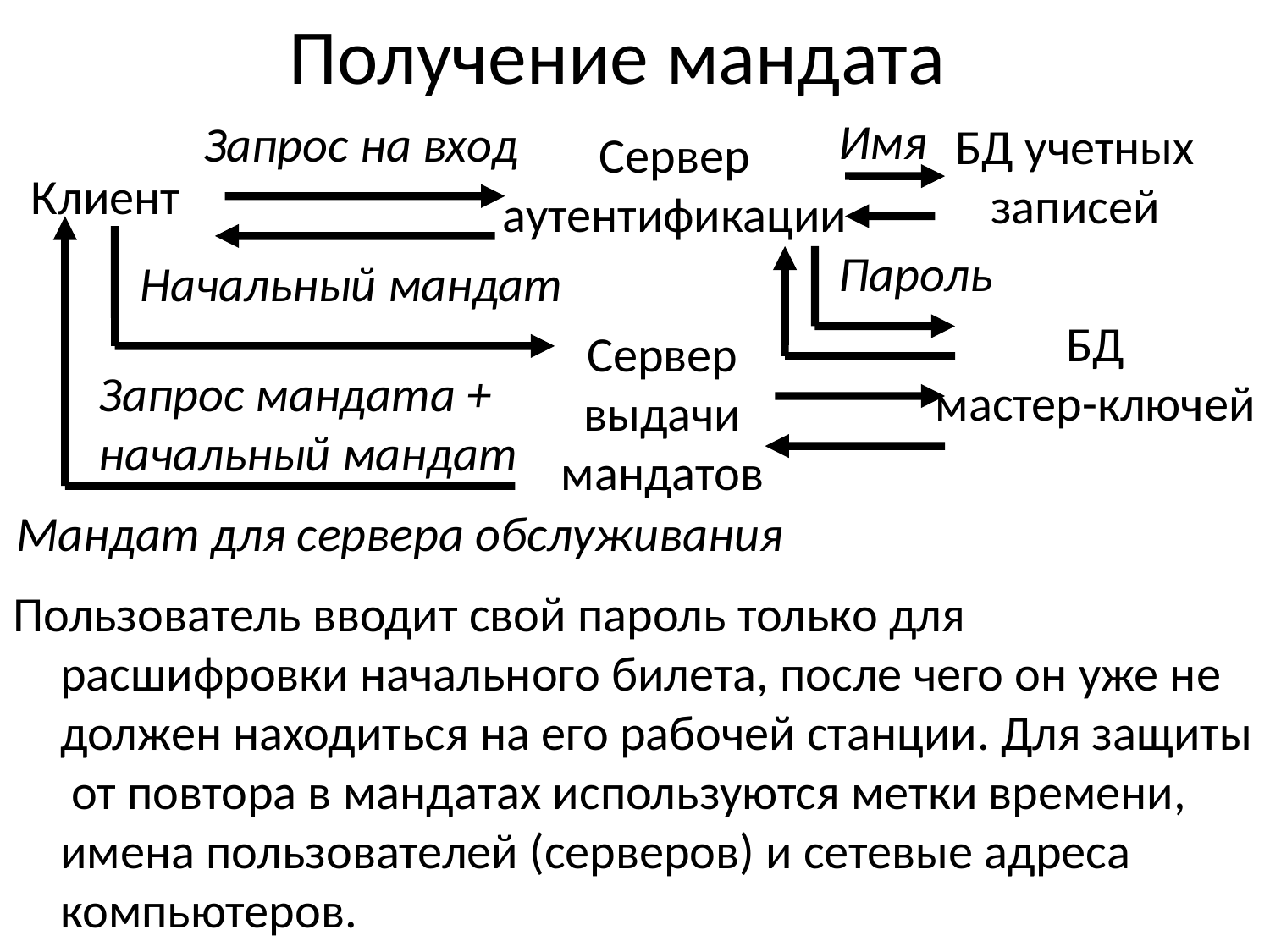

# Получение мандата
Имя
Запрос на вход
БД учетных
записей
Сервер
аутентификации
Клиент

Пароль
Начальный мандат

БД
мастер-ключей
Сервер
выдачи
мандатов

Запрос мандата +
начальный мандат

Мандат для сервера обслуживания

Пользователь вводит свой пароль только для расшифровки начального билета, после чего он уже не должен находиться на его рабочей станции. Для защиты  от повтора в мандатах используются метки времени, имена пользователей (серверов) и сетевые адреса компьютеров.